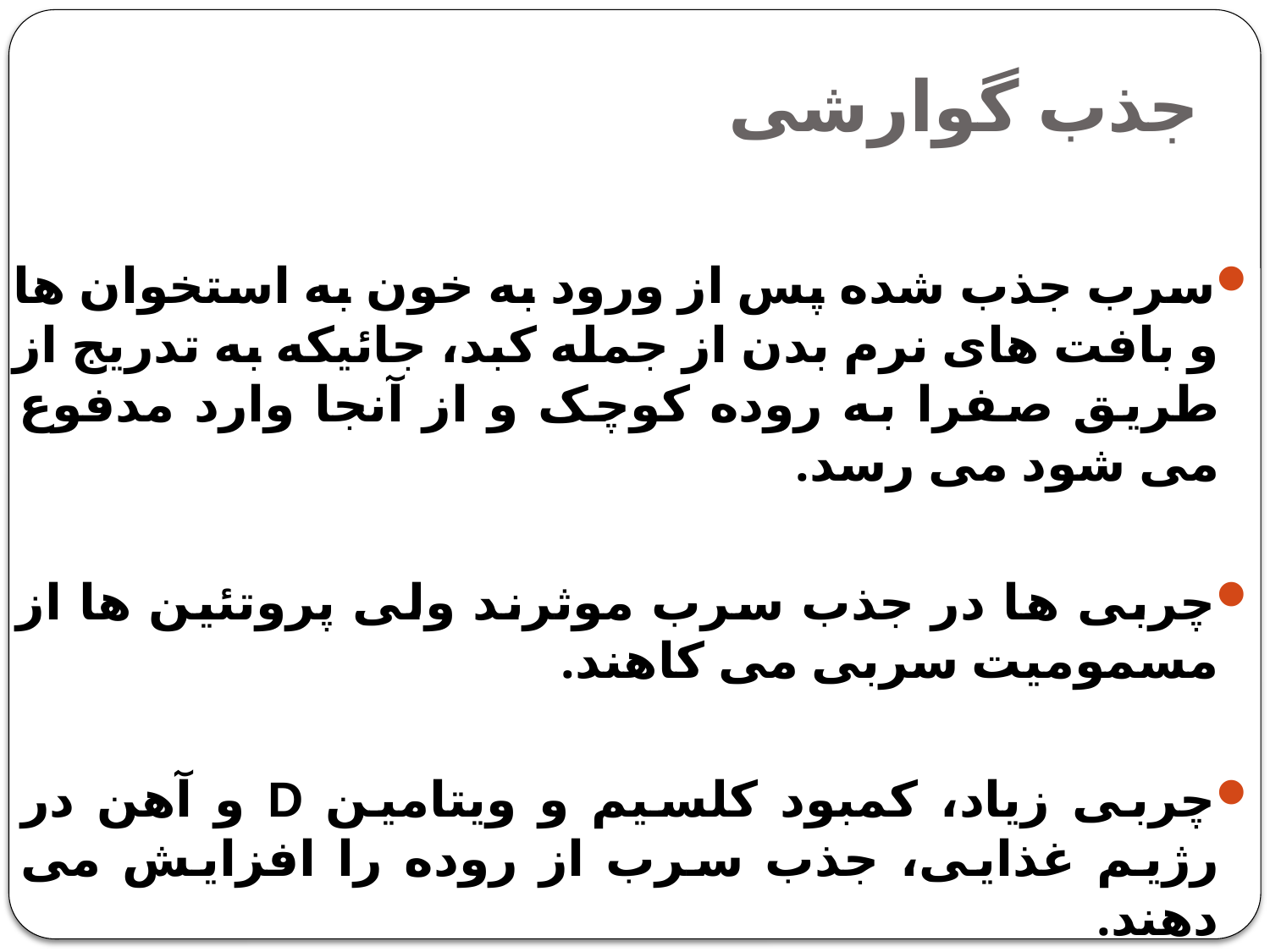

# جذب گوارشی
سرب جذب شده پس از ورود به خون به استخوان ها و بافت های نرم بدن از جمله کبد، جائیکه به تدریج از طریق صفرا به روده کوچک و از آنجا وارد مدفوع می شود می رسد.

چربی ها در جذب سرب موثرند ولی پروتئین ها از مسمومیت سربی می کاهند.

چربی زیاد، کمبود کلسیم و ویتامین D و آهن در رژیم غذایی، جذب سرب از روده را افزایش می دهند.